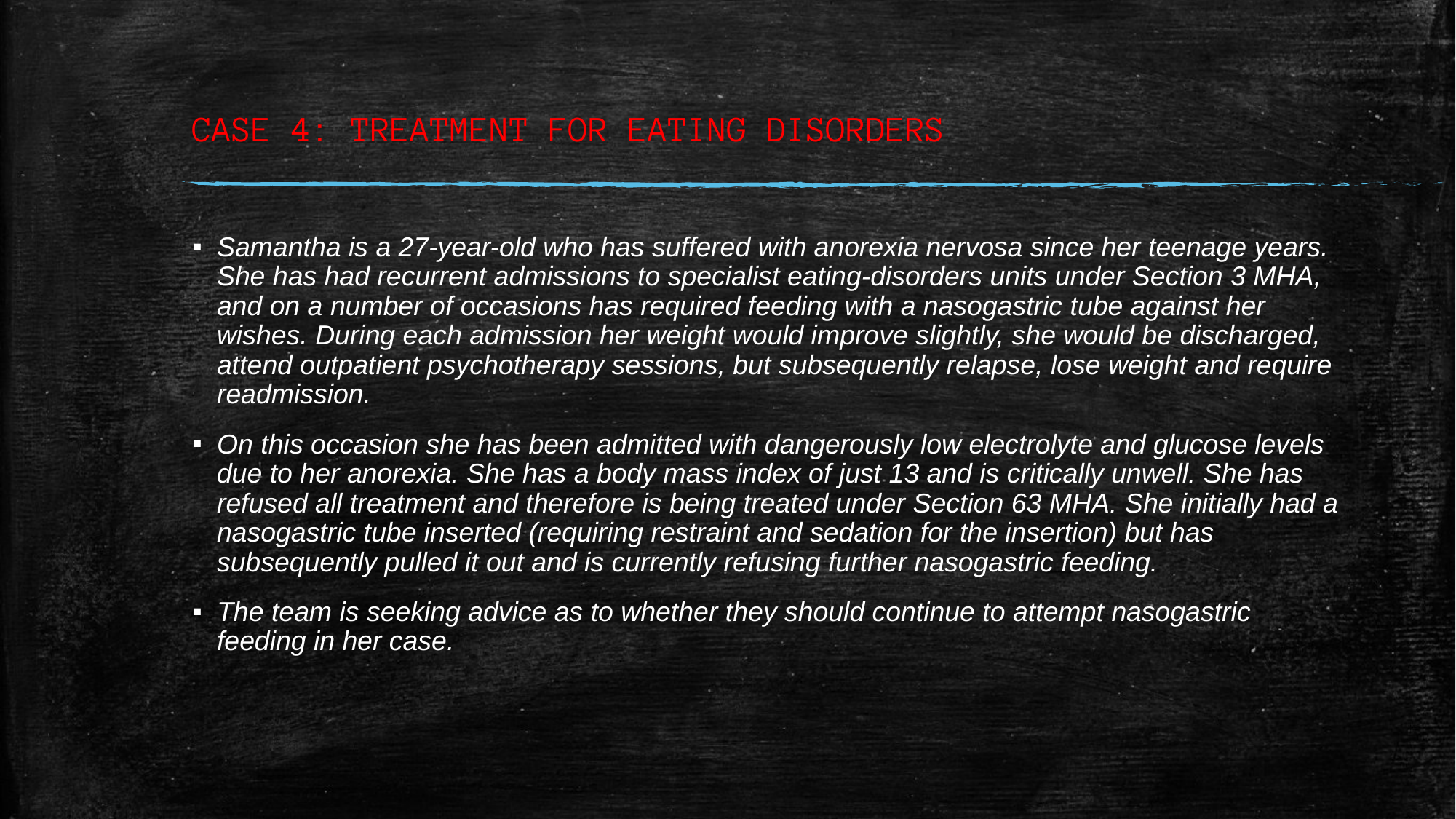

# CASE 4: TREATMENT FOR EATING DISORDERS
Samantha is a 27-year-old who has suffered with anorexia nervosa since her teenage years. She has had recurrent admissions to specialist eating-disorders units under Section 3 MHA, and on a number of occasions has required feeding with a nasogastric tube against her wishes. During each admission her weight would improve slightly, she would be discharged, attend outpatient psychotherapy sessions, but subsequently relapse, lose weight and require readmission.
On this occasion she has been admitted with dangerously low electrolyte and glucose levels due to her anorexia. She has a body mass index of just 13 and is critically unwell. She has refused all treatment and therefore is being treated under Section 63 MHA. She initially had a nasogastric tube inserted (requiring restraint and sedation for the insertion) but has subsequently pulled it out and is currently refusing further nasogastric feeding.
The team is seeking advice as to whether they should continue to attempt nasogastric feeding in her case.